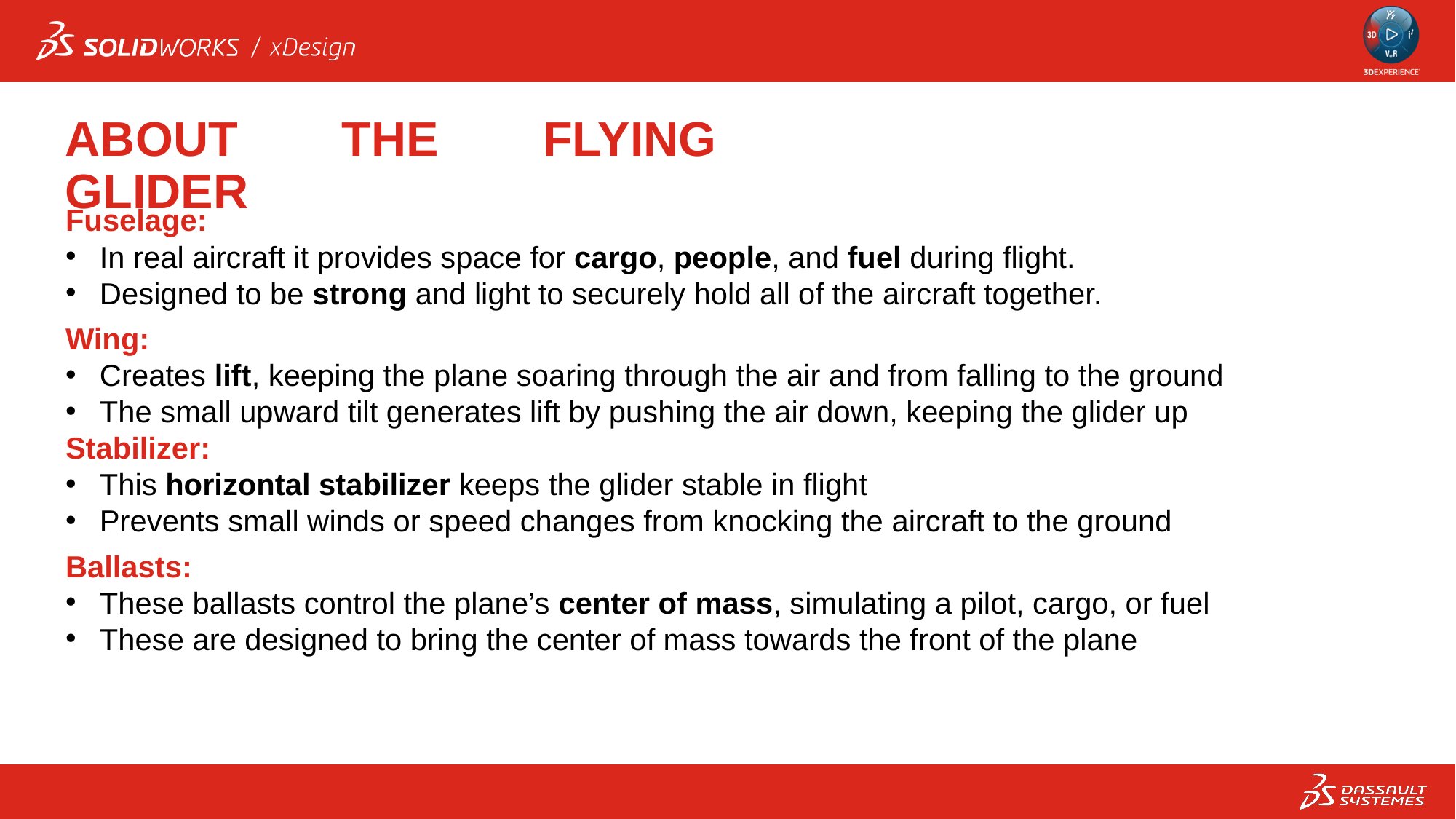

ABOUT THE FLYING GLIDER

Fuselage:
In real aircraft it provides space for cargo, people, and fuel during flight.
Designed to be strong and light to securely hold all of the aircraft together.
Wing:
Creates lift, keeping the plane soaring through the air and from falling to the ground
The small upward tilt generates lift by pushing the air down, keeping the glider up
Stabilizer:
This horizontal stabilizer keeps the glider stable in flight
Prevents small winds or speed changes from knocking the aircraft to the ground
Ballasts:
These ballasts control the plane’s center of mass, simulating a pilot, cargo, or fuel
These are designed to bring the center of mass towards the front of the plane